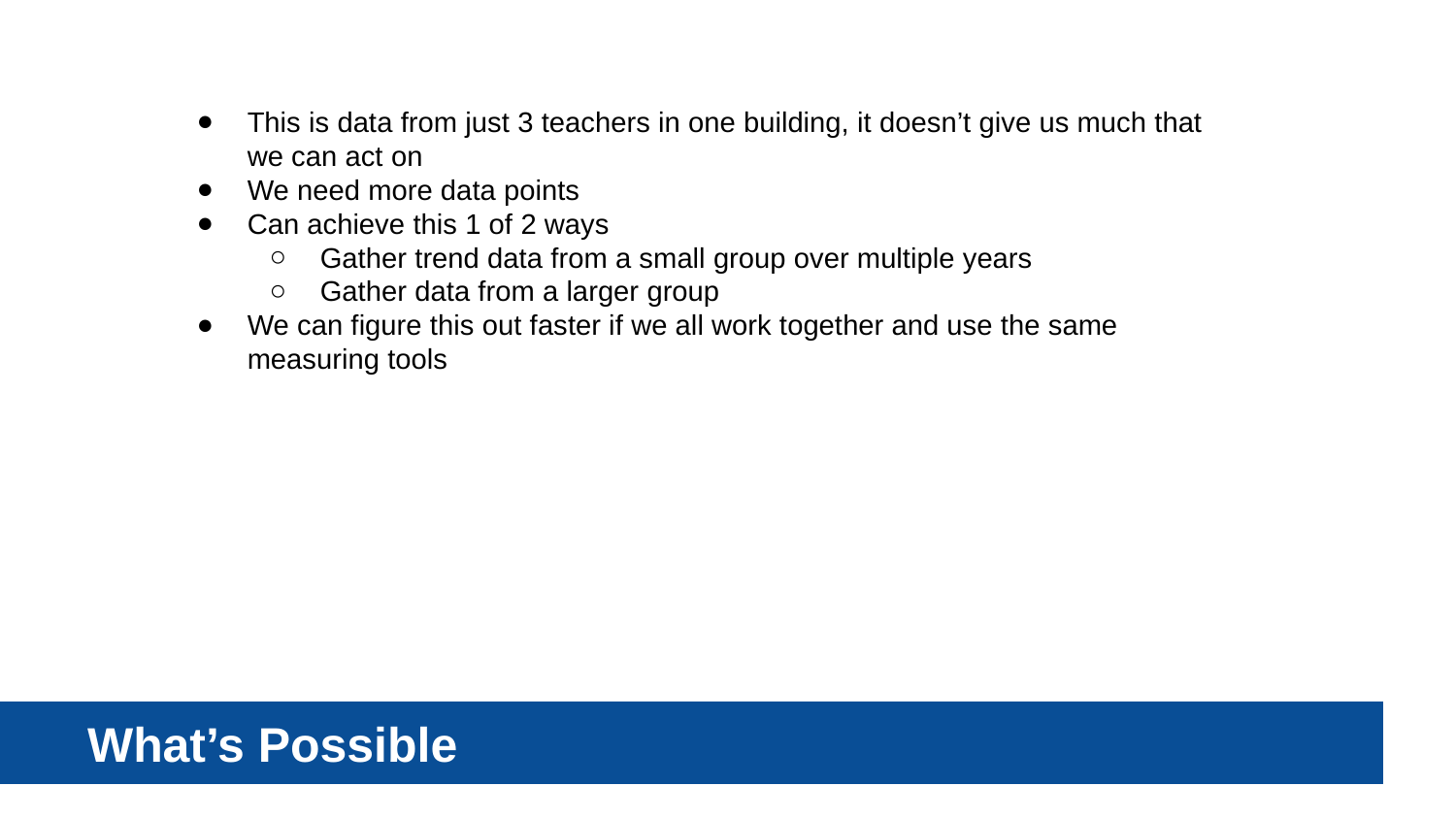

This is data from just 3 teachers in one building, it doesn’t give us much that we can act on
We need more data points
Can achieve this 1 of 2 ways
Gather trend data from a small group over multiple years
Gather data from a larger group
We can figure this out faster if we all work together and use the same measuring tools
What’s Possible